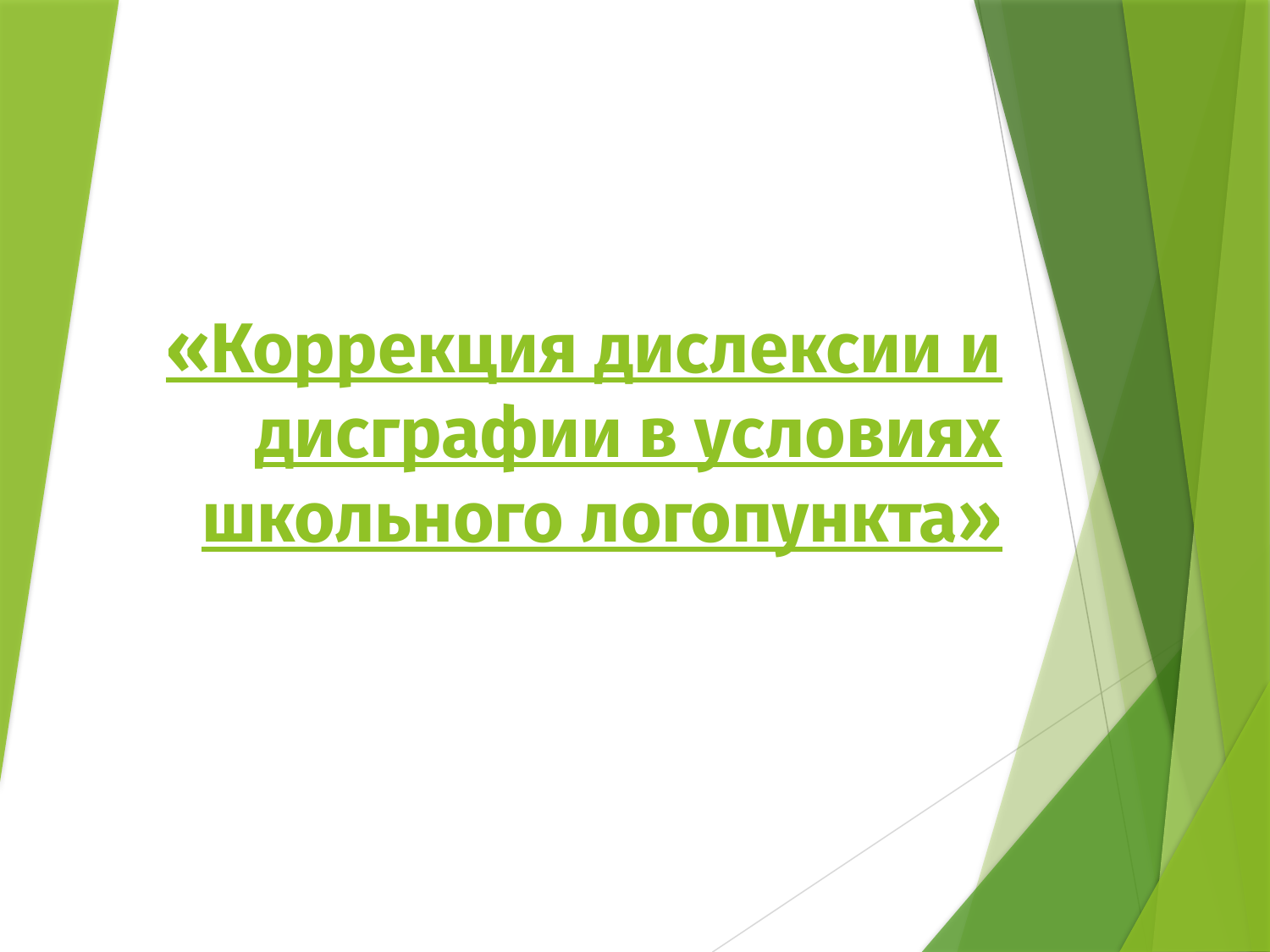

# «Коррекция дислексии и дисграфии в условиях школьного логопункта»